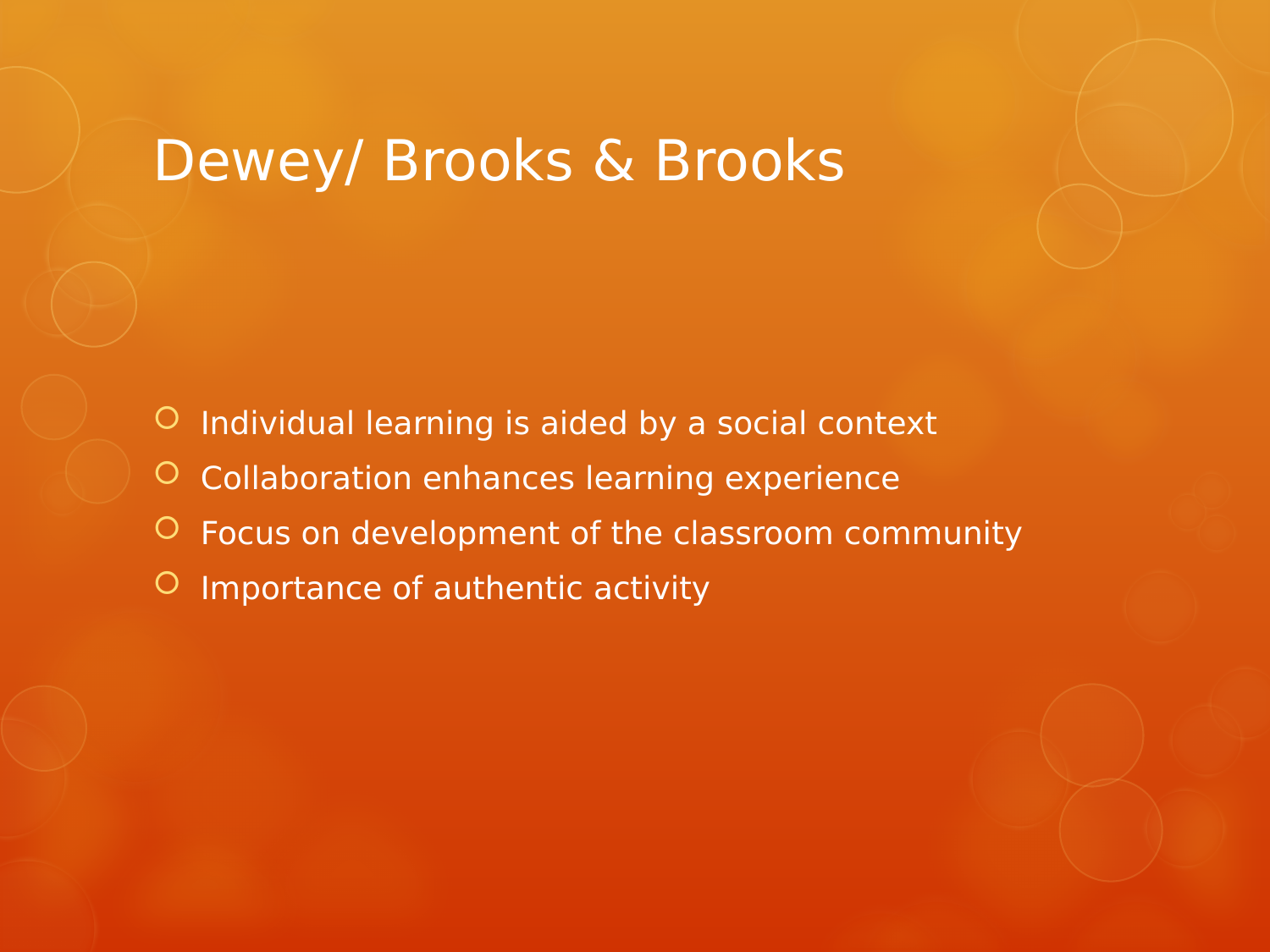

# Dewey/ Brooks & Brooks
Individual learning is aided by a social context
Collaboration enhances learning experience
Focus on development of the classroom community
Importance of authentic activity